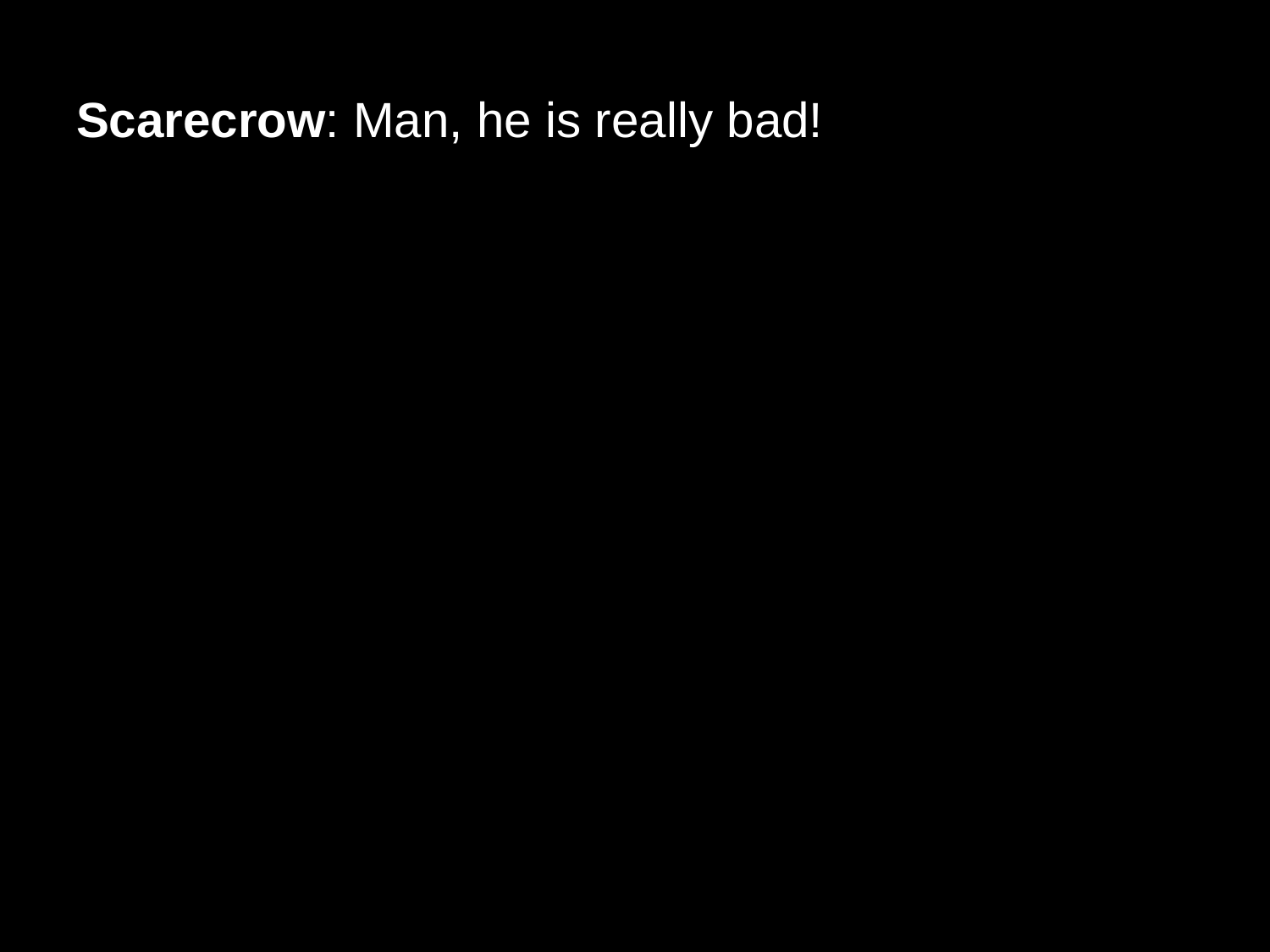

# Scarecrow: Man, he is really bad!